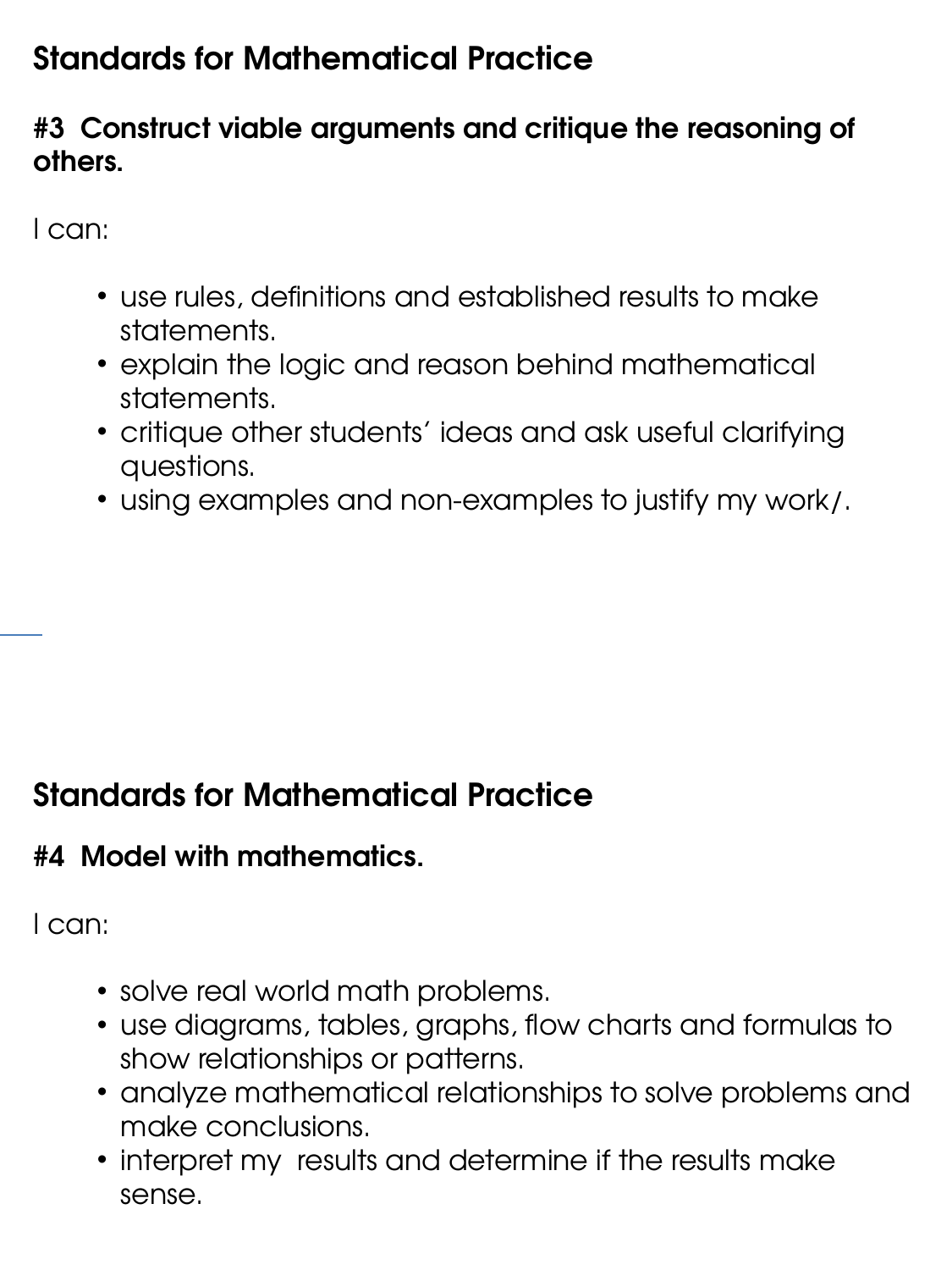

Standards for Mathematical Practice

#3  Construct viable arguments and critique the reasoning of others.

I can:

use rules, definitions and established results to make statements.
explain the logic and reason behind mathematical statements.
critique other students’ ideas and ask useful clarifying questions.
using examples and non-examples to justify my work/.

Standards for Mathematical Practice

#4  Model with mathematics.

I can:

solve real world math problems.
use diagrams, tables, graphs, flow charts and formulas to show relationships or patterns.
analyze mathematical relationships to solve problems and make conclusions.
interpret my  results and determine if the results make sense.